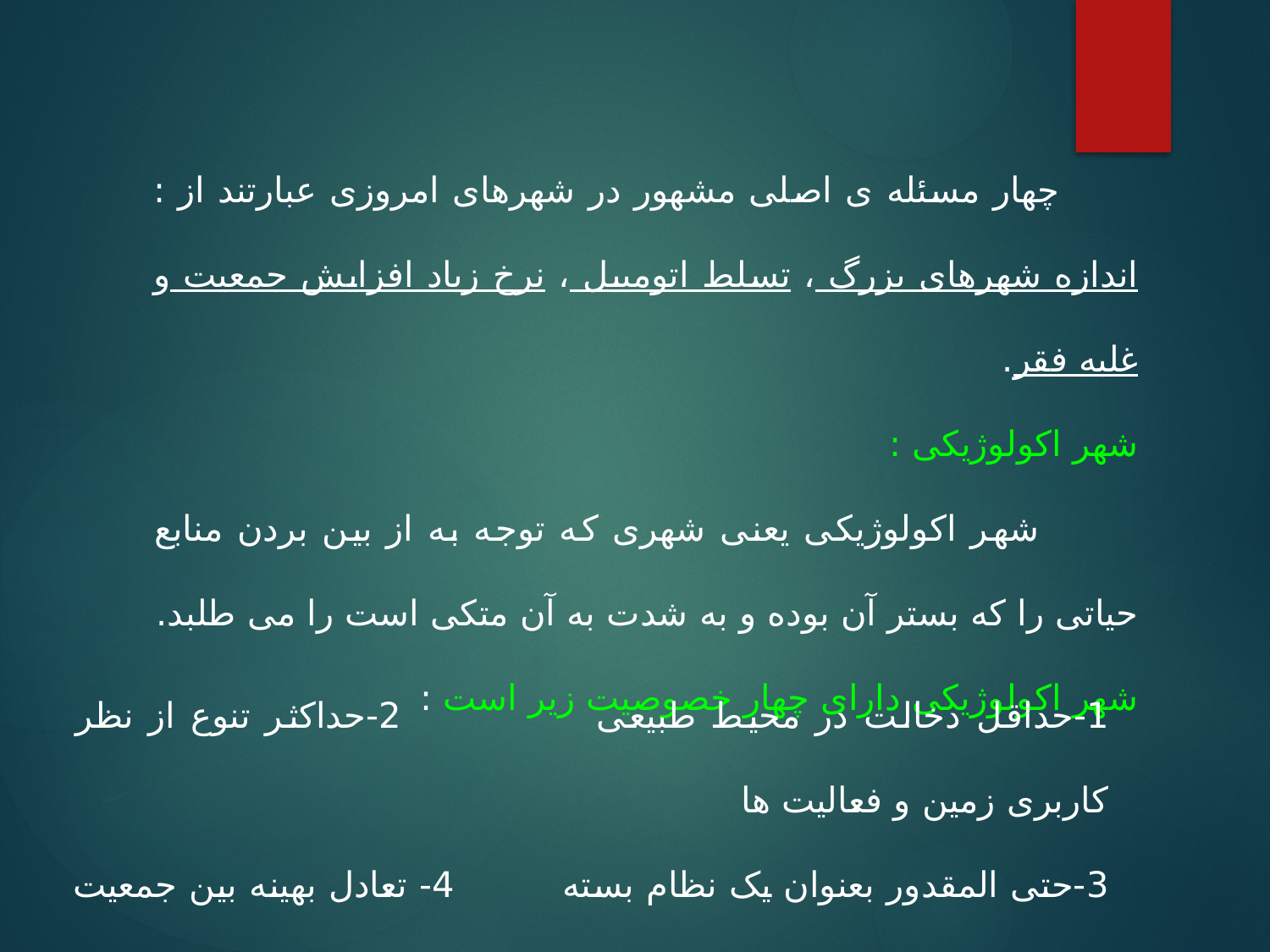

چهار مسئله ی اصلی مشهور در شهرهای امروزی عبارتند از : اندازه شهرهای بزرگ ، تسلط اتومبیل ، نرخ زیاد افزایش جمعیت و غلبه فقر.
شهر اکولوژیکی :
       شهر اکولوژیکی یعنی شهری که توجه به از بین بردن منابع حیاتی را که بستر آن بوده و به شدت به آن متکی است را می طلبد.
شهر اکولوژیکی دارای چهار خصوصیت زیر است :
1-حداقل دخالت در محیط طبیعی             2-حداکثر تنوع از نظر کاربری زمین و فعالیت ها
3-حتی المقدور بعنوان یک نظام بسته         4- تعادل بهینه بین جمعیت و منابع